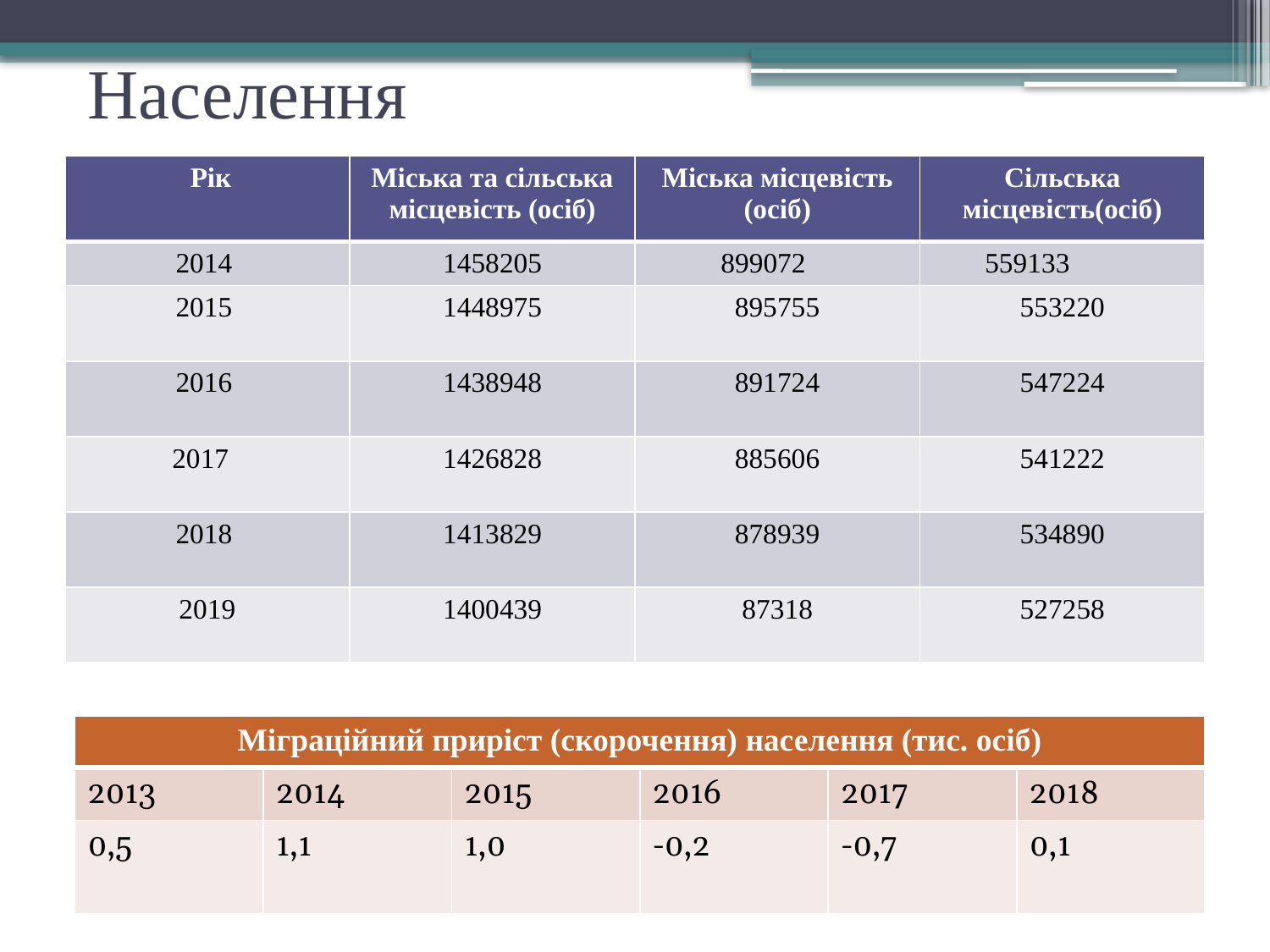

# Населення
| Рік | Міська та сільська місцевість (осіб) | Міська місцевість (осіб) | Сільська місцевість(осіб) |
| --- | --- | --- | --- |
| 2014 | 1458205 | 899072 | 559133 |
| 2015 | 1448975 | 895755 | 553220 |
| 2016 | 1438948 | 891724 | 547224 |
| 2017 | 1426828 | 885606 | 541222 |
| 2018 | 1413829 | 878939 | 534890 |
| 2019 | 1400439 | 87318 | 527258 |
| Міграційний приріст (скорочення) населення (тис. осіб) |  |  |  |  |  |
| --- | --- | --- | --- | --- | --- |
| 2013 | 2014 | 2015 | 2016 | 2017 | 2018 |
| 0,5 | 1,1 | 1,0 | -0,2 | -0,7 | 0,1 |